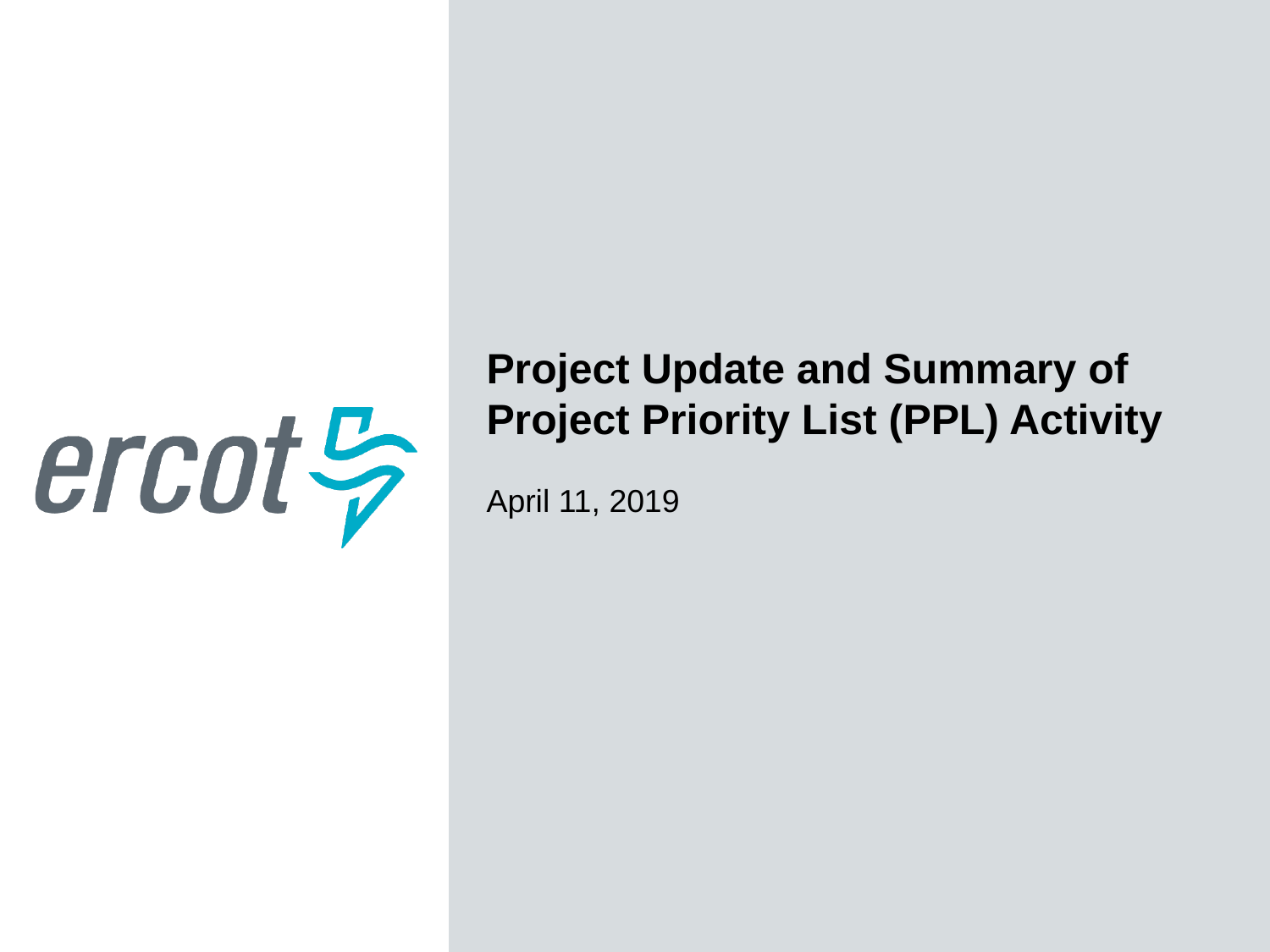

Project Update and Summary of
Project Priority List (PPL) Activity

April 11, 2019